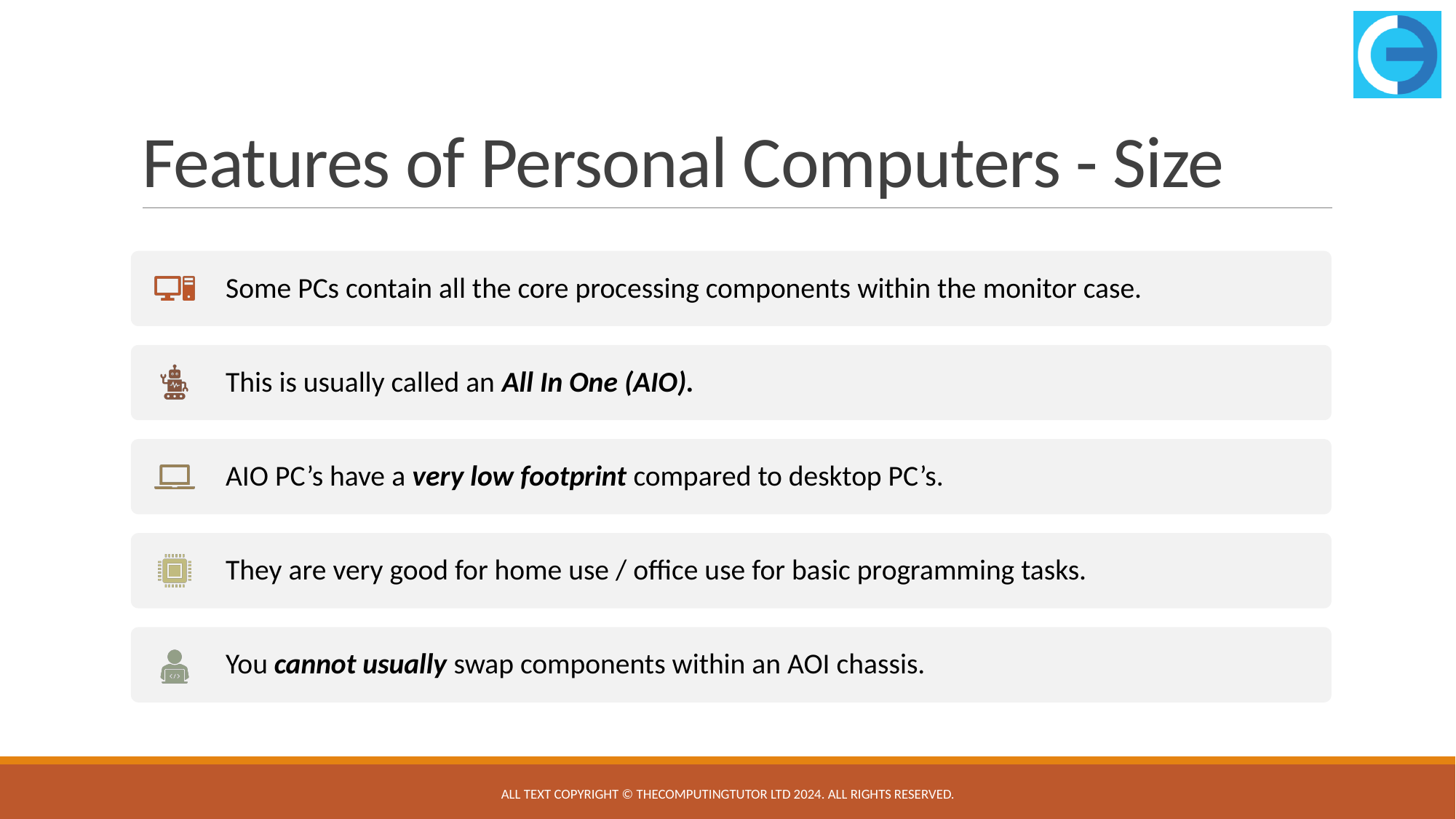

# Features of Personal Computers - Size
Some PCs contain all the core processing components within the monitor case.
This is usually called an All In One (AIO).
AIO PC’s have a very low footprint compared to desktop PC’s.
They are very good for home use / office use for basic programming tasks.
You cannot usually swap components within an AOI chassis.
All text copyright © TheComputingTutor Ltd 2024. All rights Reserved.